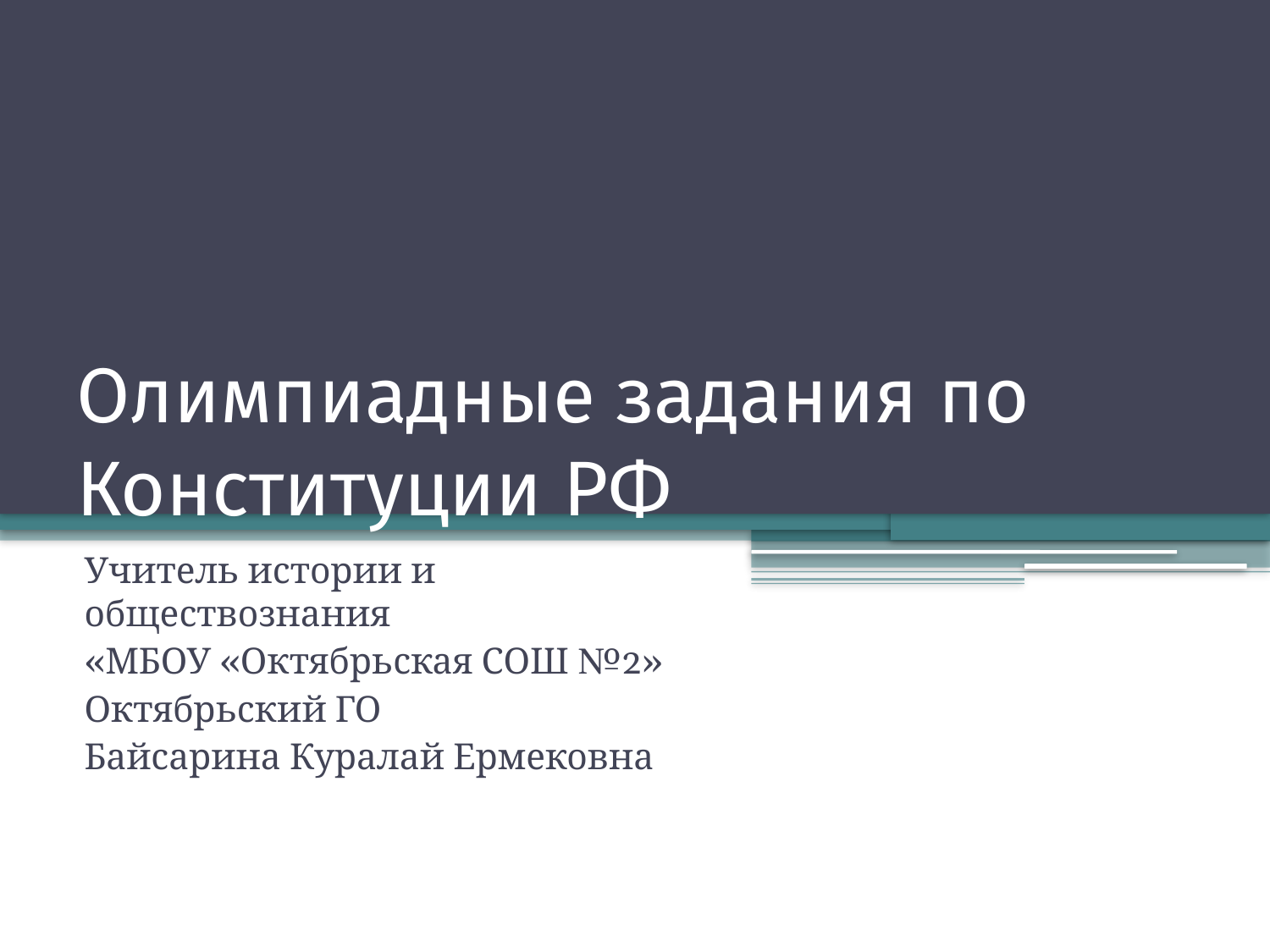

# Олимпиадные задания по Конституции РФ
Учитель истории и обществознания
«МБОУ «Октябрьская СОШ №2»
Октябрьский ГО
Байсарина Куралай Ермековна